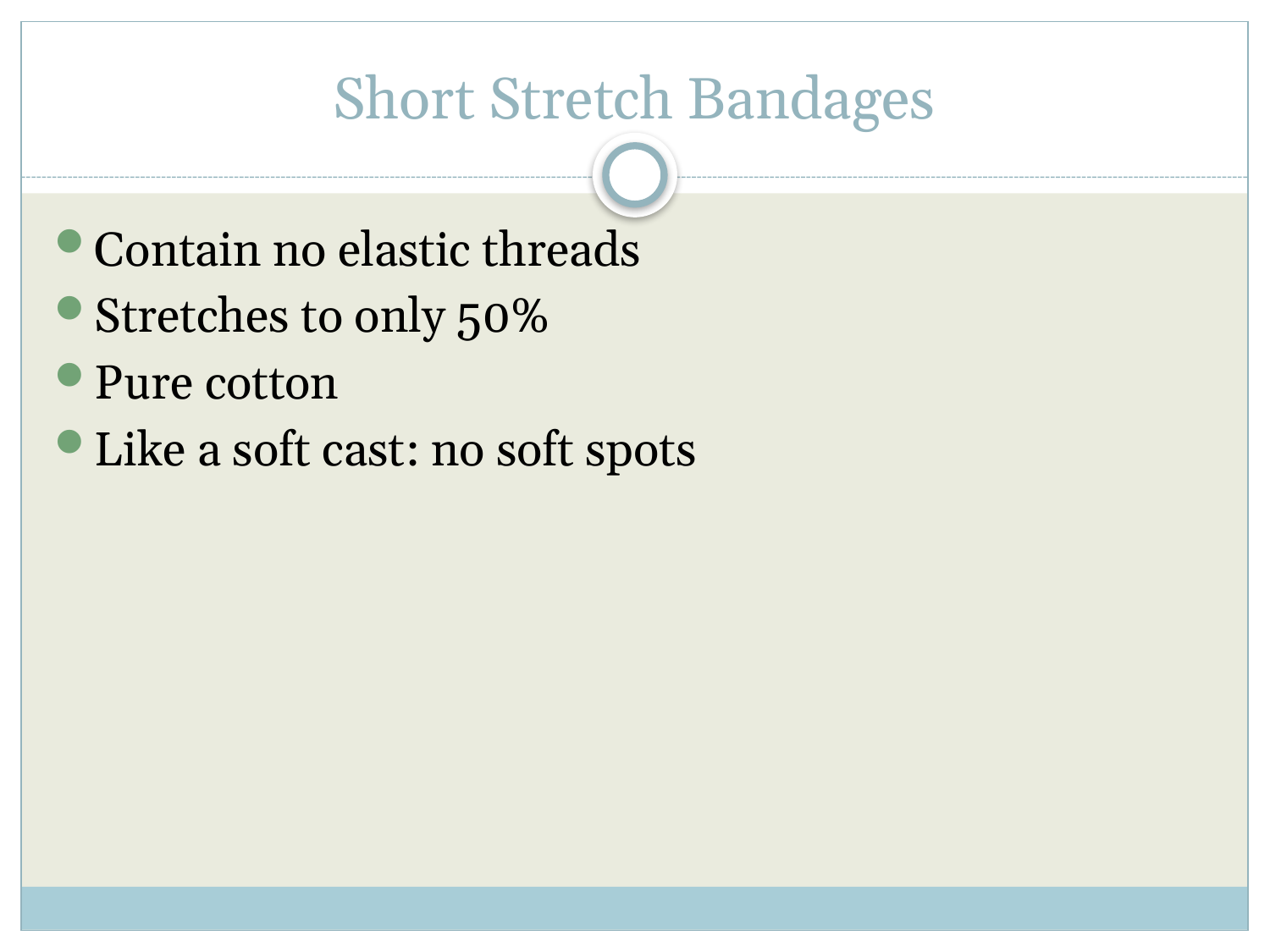

# Short Stretch Bandages
Contain no elastic threads
Stretches to only 50%
Pure cotton
Like a soft cast: no soft spots